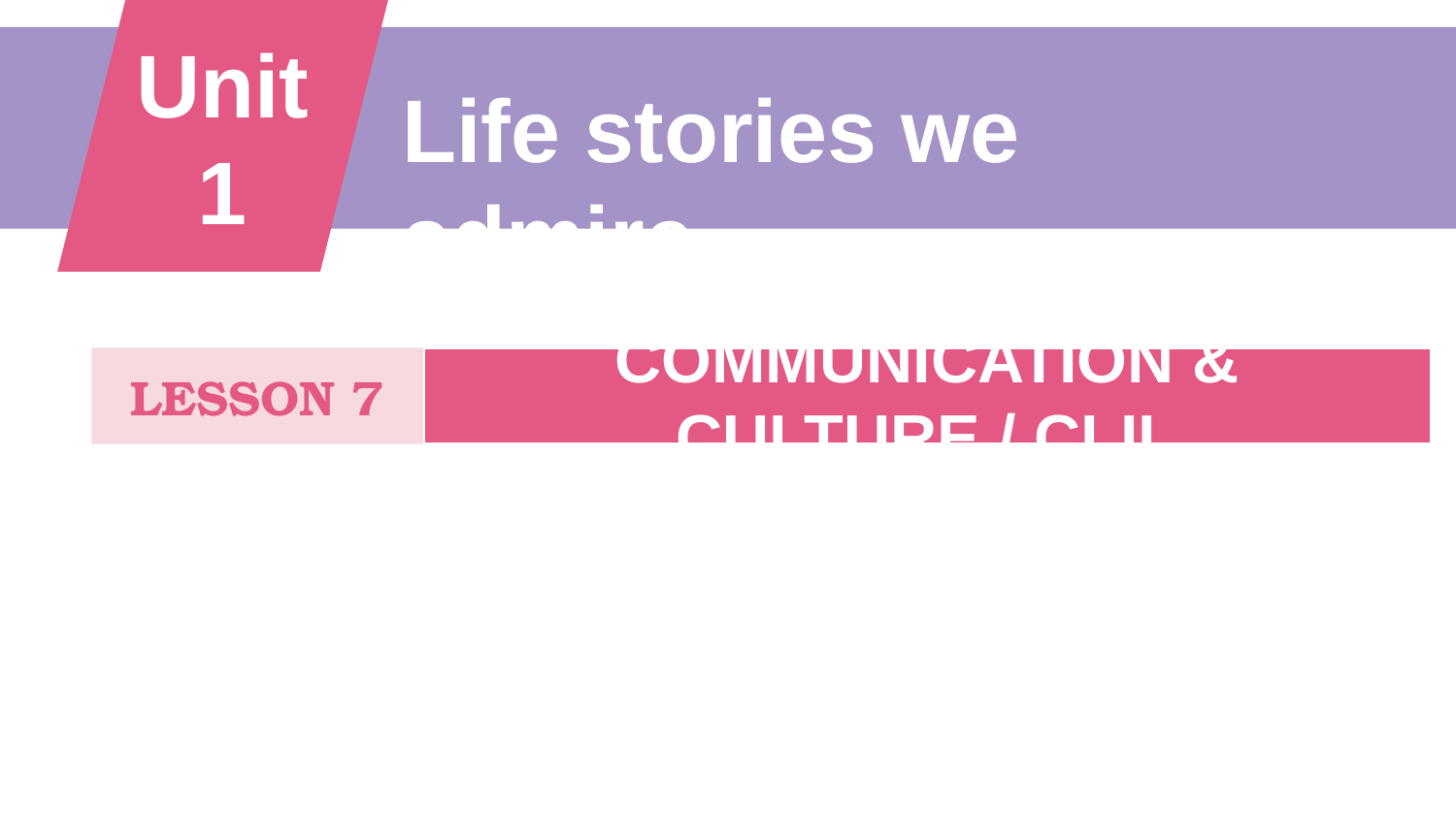

Unit 1

Life stories we admire
COMMUNICATION & CULTURE / CLIL
LESSON 7